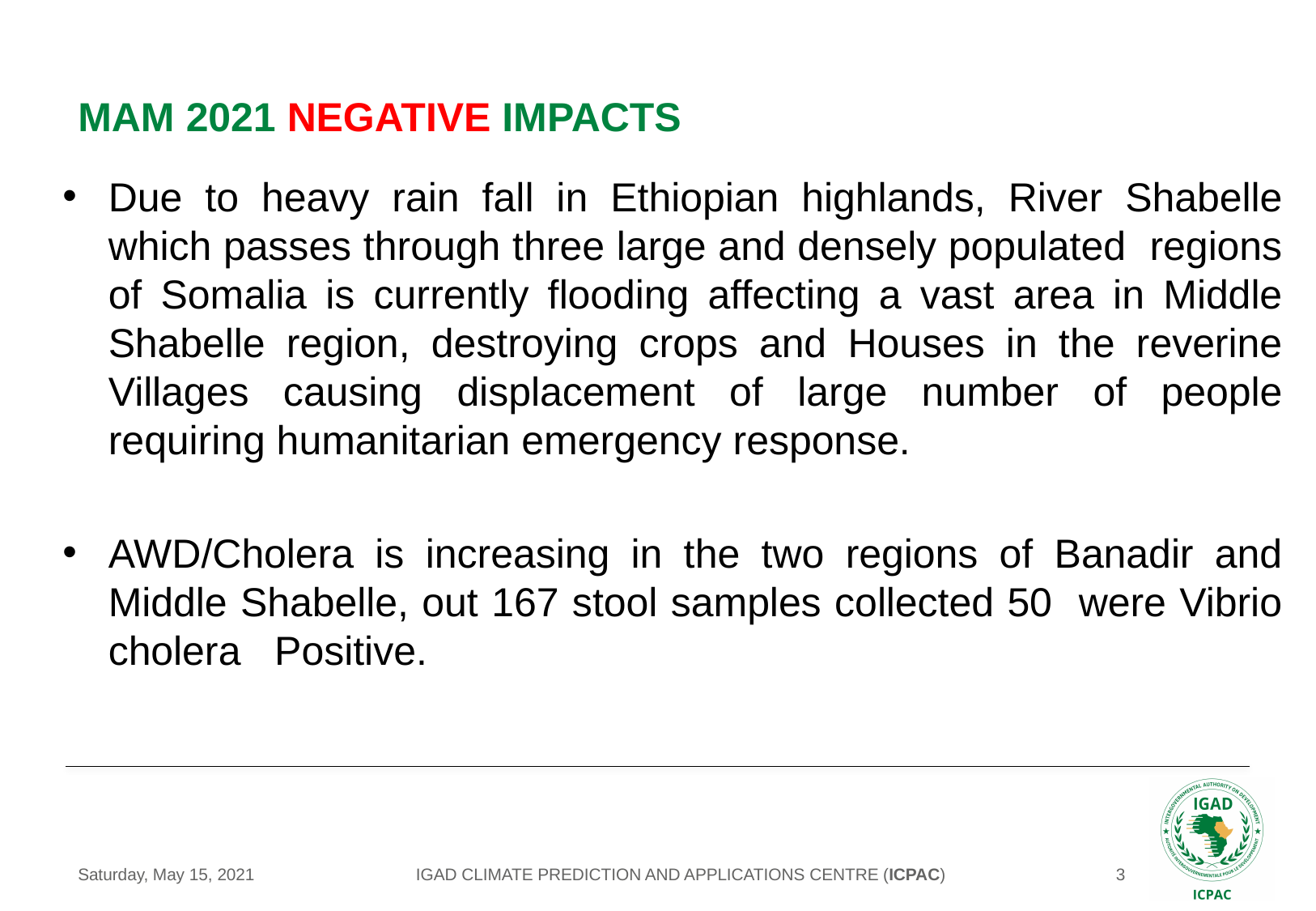

# MAM 2021 NEGATIVE IMPACTS
Due to heavy rain fall in Ethiopian highlands, River Shabelle which passes through three large and densely populated  regions of Somalia is currently flooding affecting a vast area in Middle Shabelle region, destroying crops and Houses in the reverine Villages causing displacement of large number of people requiring humanitarian emergency response.

AWD/Cholera is increasing in the two regions of Banadir and Middle Shabelle, out 167 stool samples collected 50  were Vibrio cholera   Positive.

IGAD CLIMATE PREDICTION AND APPLICATIONS CENTRE (ICPAC)
Saturday, May 15, 2021
3